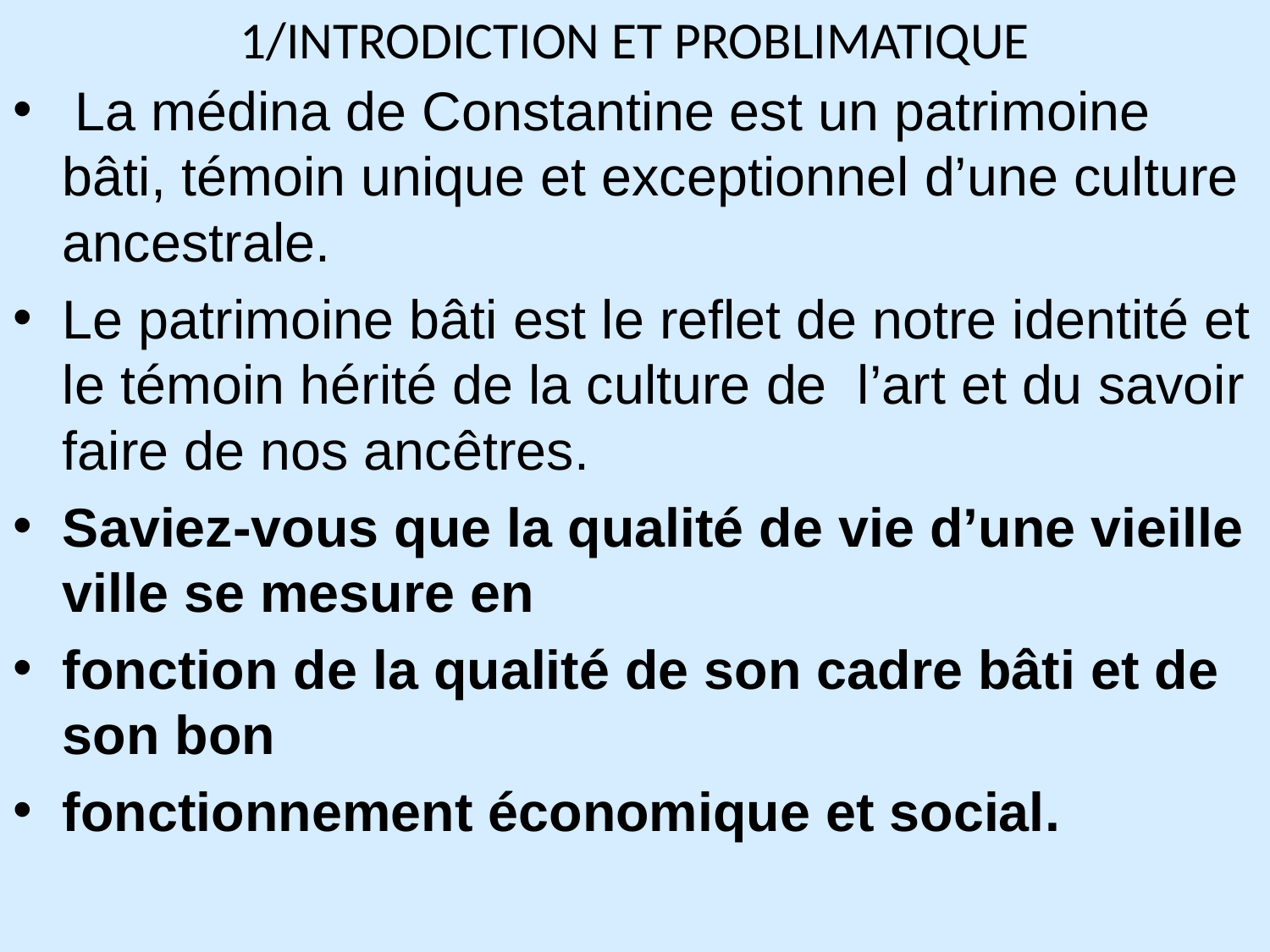

# 1/INTRODICTION ET PROBLIMATIQUE
 La médina de Constantine est un patrimoine bâti, témoin unique et exceptionnel d’une culture ancestrale.
Le patrimoine bâti est le reflet de notre identité et le témoin hérité de la culture de  l’art et du savoir faire de nos ancêtres.
Saviez-vous que la qualité de vie d’une vieille ville se mesure en
fonction de la qualité de son cadre bâti et de son bon
fonctionnement économique et social.